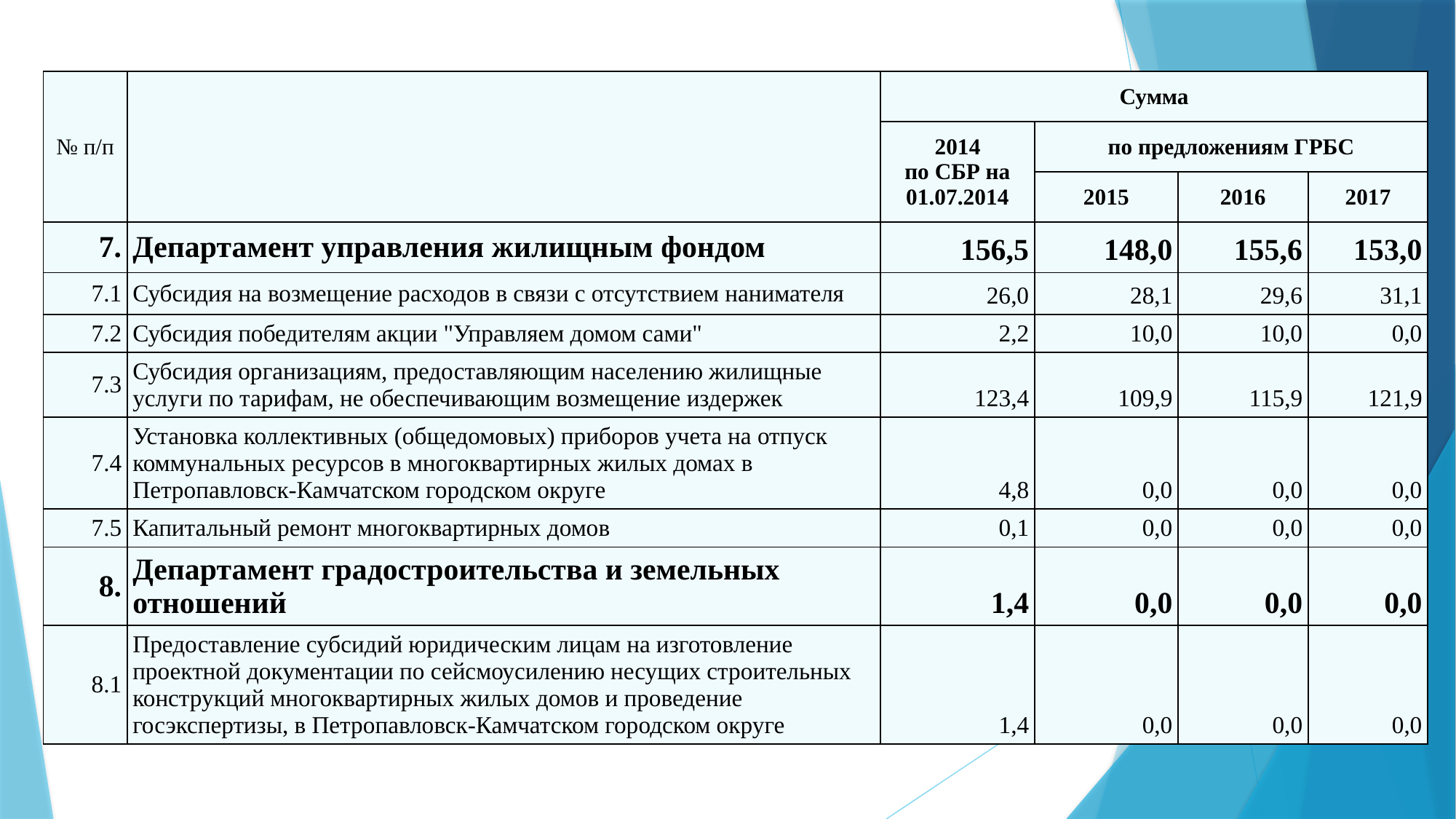

| № п/п |  | Сумма |  |  |  |
| --- | --- | --- | --- | --- | --- |
|  |  | 2014 по СБР на 01.07.2014 | по предложениям ГРБС |  |  |
|  |  |  | 2015 | 2016 | 2017 |
| 7. | Департамент управления жилищным фондом | 156,5 | 148,0 | 155,6 | 153,0 |
| 7.1 | Субсидия на возмещение расходов в связи с отсутствием нанимателя | 26,0 | 28,1 | 29,6 | 31,1 |
| 7.2 | Субсидия победителям акции "Управляем домом сами" | 2,2 | 10,0 | 10,0 | 0,0 |
| 7.3 | Субсидия организациям, предоставляющим населению жилищные услуги по тарифам, не обеспечивающим возмещение издержек | 123,4 | 109,9 | 115,9 | 121,9 |
| 7.4 | Установка коллективных (общедомовых) приборов учета на отпуск коммунальных ресурсов в многоквартирных жилых домах в Петропавловск-Камчатском городском округе | 4,8 | 0,0 | 0,0 | 0,0 |
| 7.5 | Капитальный ремонт многоквартирных домов | 0,1 | 0,0 | 0,0 | 0,0 |
| 8. | Департамент градостроительства и земельных отношений | 1,4 | 0,0 | 0,0 | 0,0 |
| 8.1 | Предоставление субсидий юридическим лицам на изготовление проектной документации по сейсмоусилению несущих строительных конструкций многоквартирных жилых домов и проведение госэкспертизы, в Петропавловск-Камчатском городском округе | 1,4 | 0,0 | 0,0 | 0,0 |